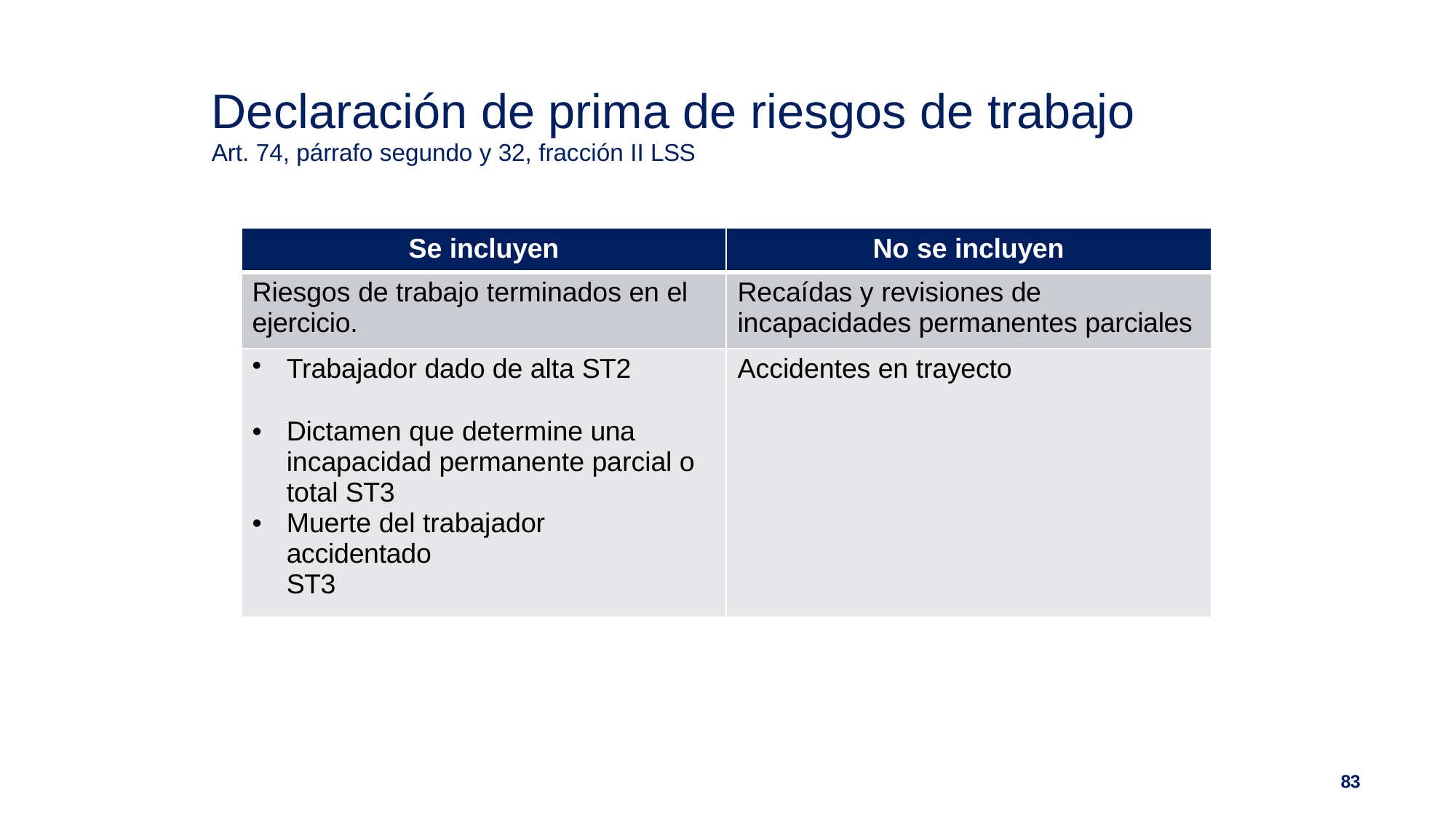

# Declaración de prima de riesgos de trabajo
Art. 74, párrafo segundo y 32, fracción II LSS
| Se incluyen | No se incluyen |
| --- | --- |
| Riesgos de trabajo terminados en el ejercicio. | Recaídas y revisiones de incapacidades permanentes parciales |
| Trabajador dado de alta ST2 Dictamen que determine una incapacidad permanente parcial o total ST3 Muerte del trabajador accidentado ST3 | Accidentes en trayecto |
83